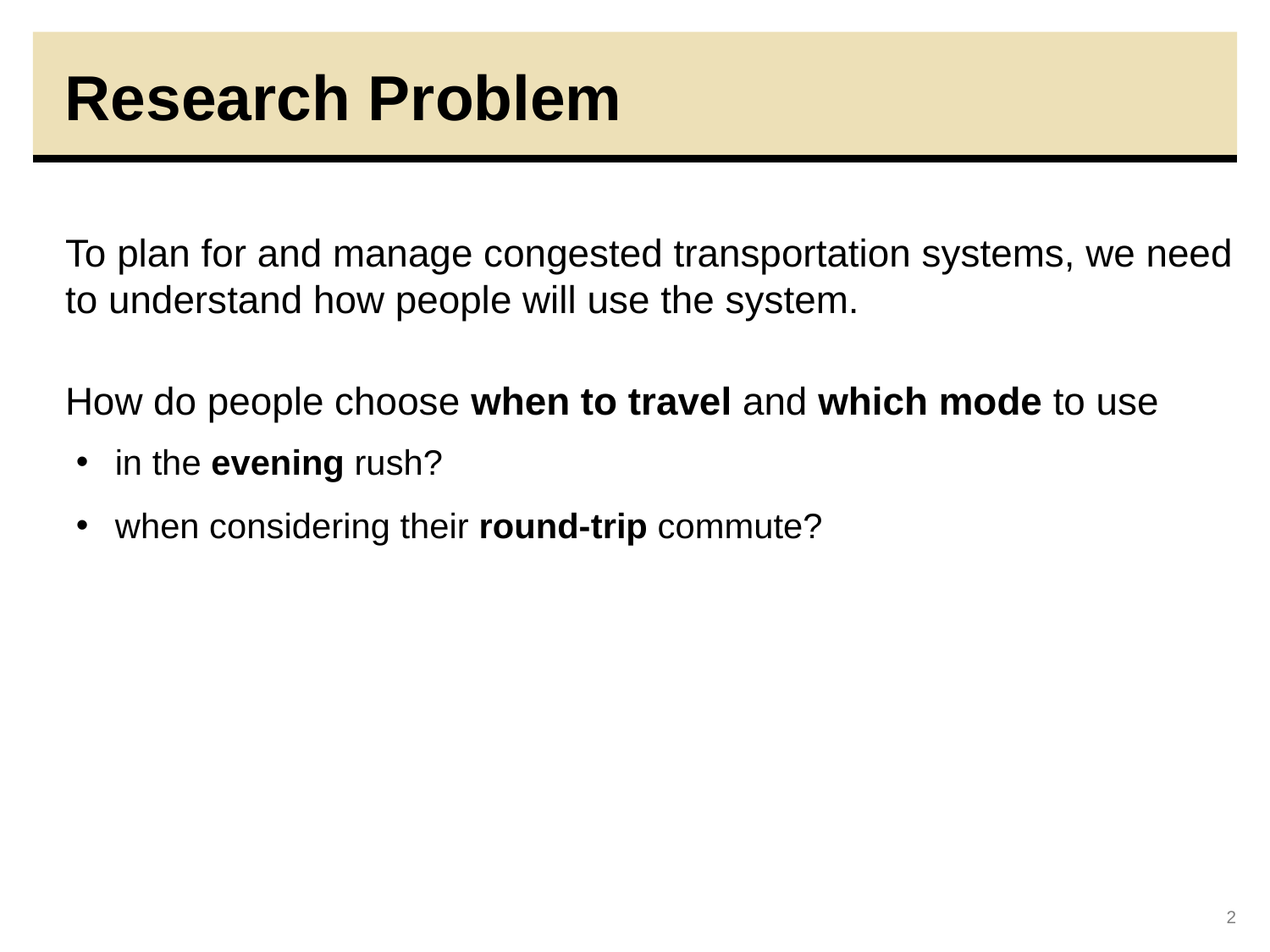

# Research Problem
To plan for and manage congested transportation systems, we need to understand how people will use the system.
How do people choose when to travel and which mode to use
in the evening rush?
when considering their round-trip commute?